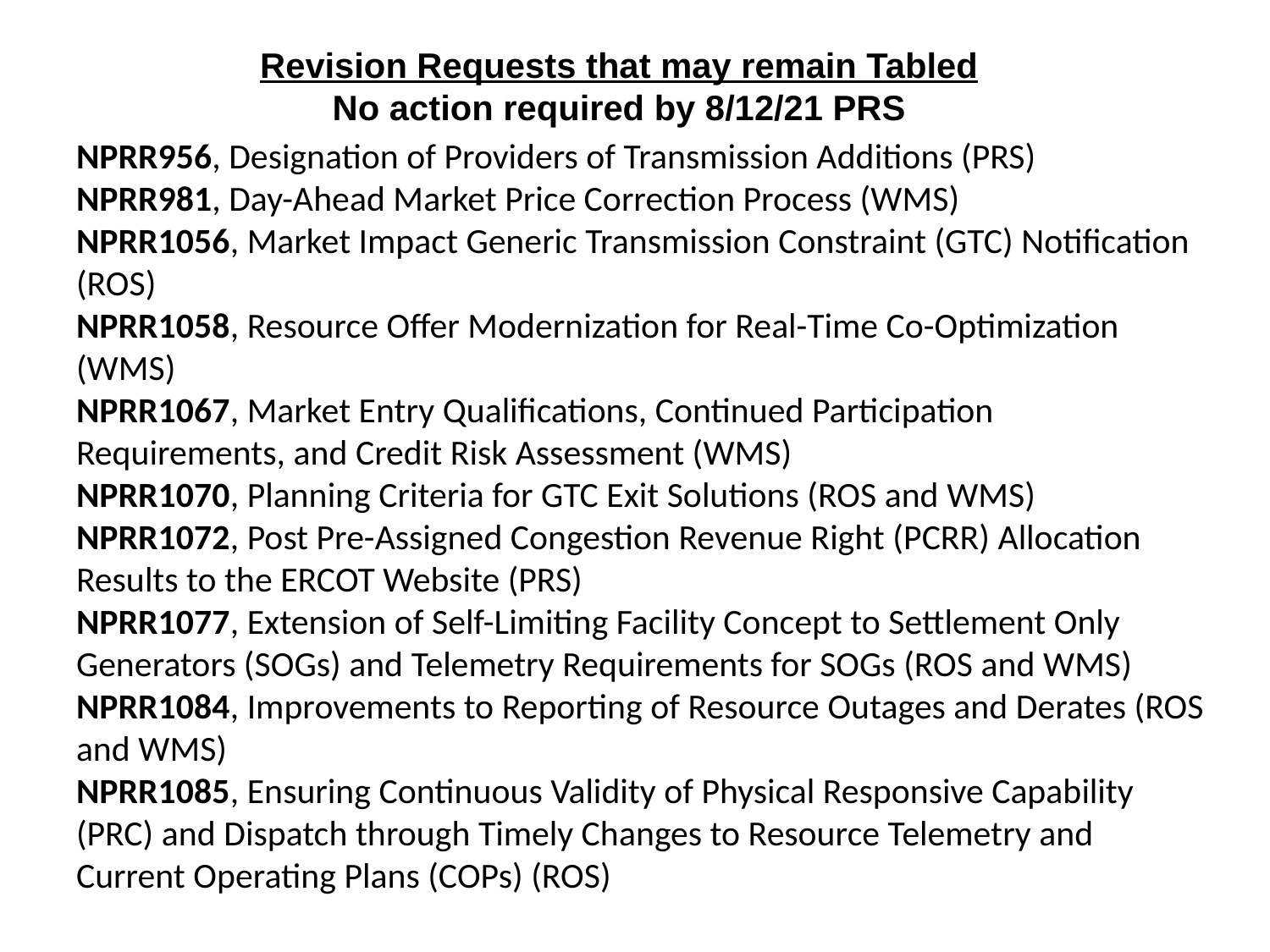

# Revision Requests that may remain Tabled No action required by 8/12/21 PRS
NPRR956, Designation of Providers of Transmission Additions (PRS)
NPRR981, Day-Ahead Market Price Correction Process (WMS)
NPRR1056, Market Impact Generic Transmission Constraint (GTC) Notification (ROS)
NPRR1058, Resource Offer Modernization for Real-Time Co-Optimization (WMS)
NPRR1067, Market Entry Qualifications, Continued Participation Requirements, and Credit Risk Assessment (WMS)
NPRR1070, Planning Criteria for GTC Exit Solutions (ROS and WMS)
NPRR1072, Post Pre-Assigned Congestion Revenue Right (PCRR) Allocation Results to the ERCOT Website (PRS)
NPRR1077, Extension of Self-Limiting Facility Concept to Settlement Only Generators (SOGs) and Telemetry Requirements for SOGs (ROS and WMS)
NPRR1084, Improvements to Reporting of Resource Outages and Derates (ROS and WMS)
NPRR1085, Ensuring Continuous Validity of Physical Responsive Capability (PRC) and Dispatch through Timely Changes to Resource Telemetry and Current Operating Plans (COPs) (ROS)